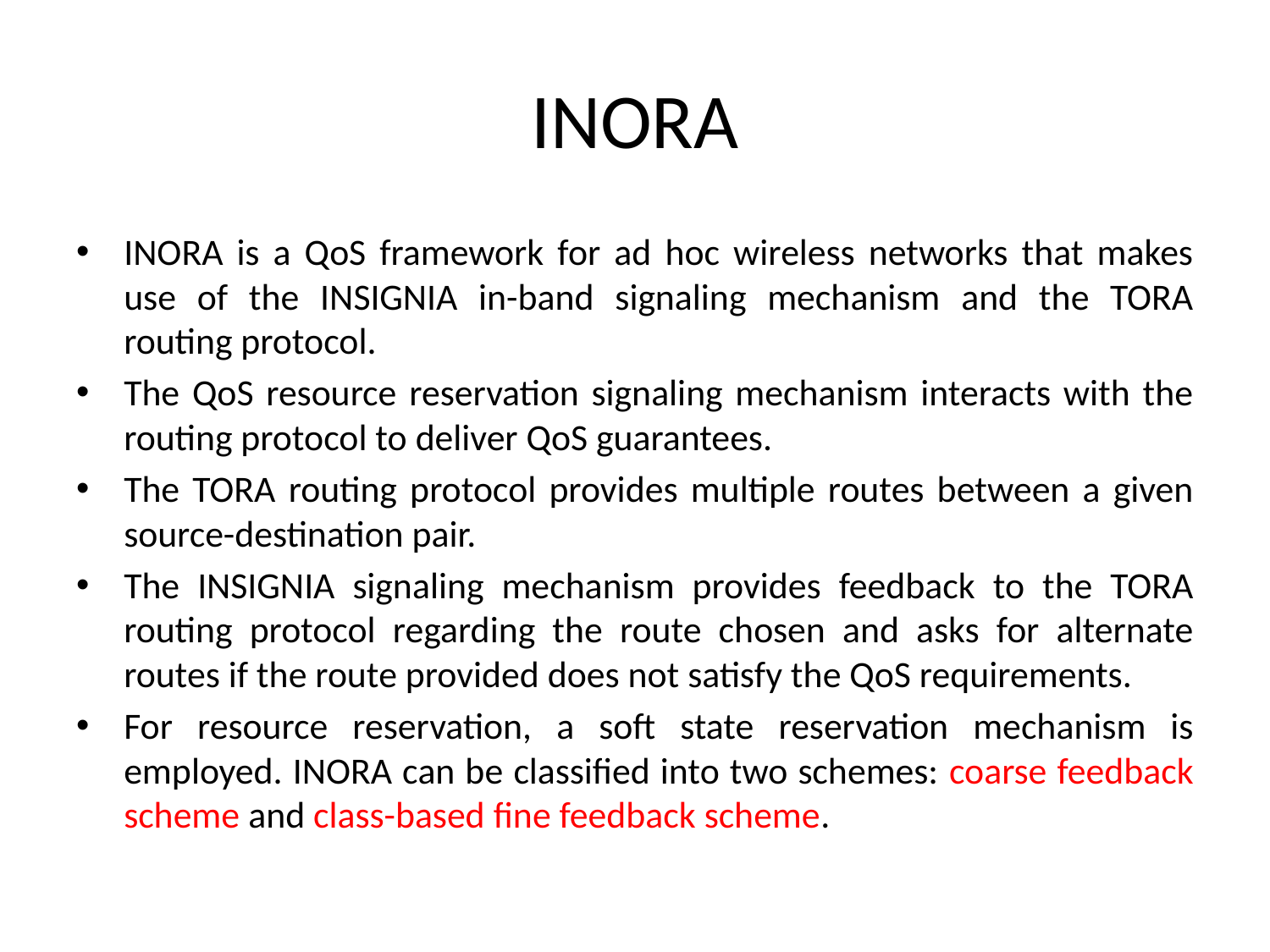

# INORA
INORA is a QoS framework for ad hoc wireless networks that makes use of the INSIGNIA in-band signaling mechanism and the TORA routing protocol.
The QoS resource reservation signaling mechanism interacts with the routing protocol to deliver QoS guarantees.
The TORA routing protocol provides multiple routes between a given source-destination pair.
The INSIGNIA signaling mechanism provides feedback to the TORA routing protocol regarding the route chosen and asks for alternate routes if the route provided does not satisfy the QoS requirements.
For resource reservation, a soft state reservation mechanism is employed. INORA can be classified into two schemes: coarse feedback scheme and class-based fine feedback scheme.